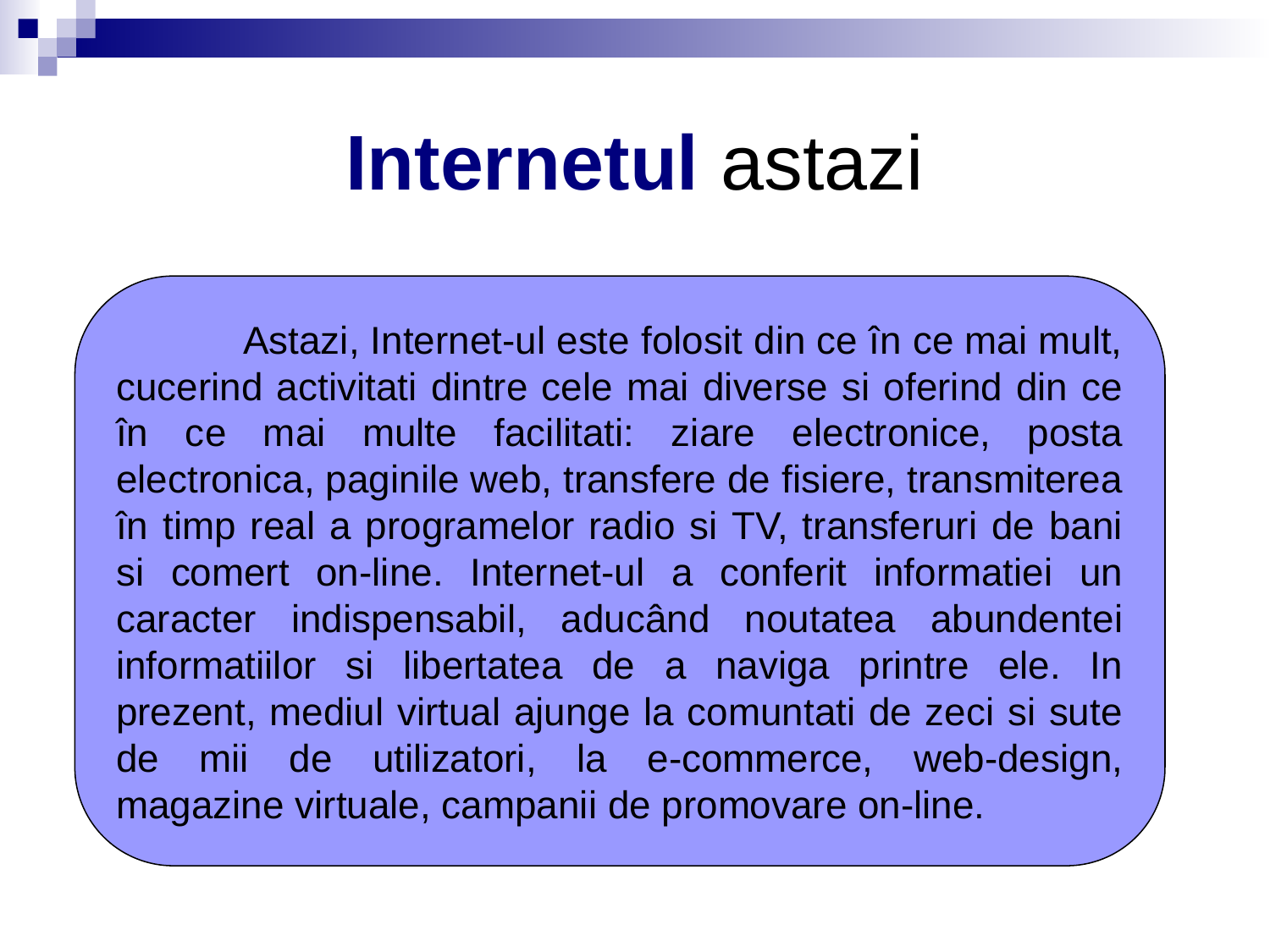

# Internetul astazi
	Astazi, Internet-ul este folosit din ce în ce mai mult, cucerind activitati dintre cele mai diverse si oferind din ce în ce mai multe facilitati: ziare electronice, posta electronica, paginile web, transfere de fisiere, transmiterea în timp real a programelor radio si TV, transferuri de bani si comert on-line. Internet-ul a conferit informatiei un caracter indispensabil, aducând noutatea abundentei informatiilor si libertatea de a naviga printre ele. In prezent, mediul virtual ajunge la comuntati de zeci si sute de mii de utilizatori, la e-commerce, web-design, magazine virtuale, campanii de promovare on-line.